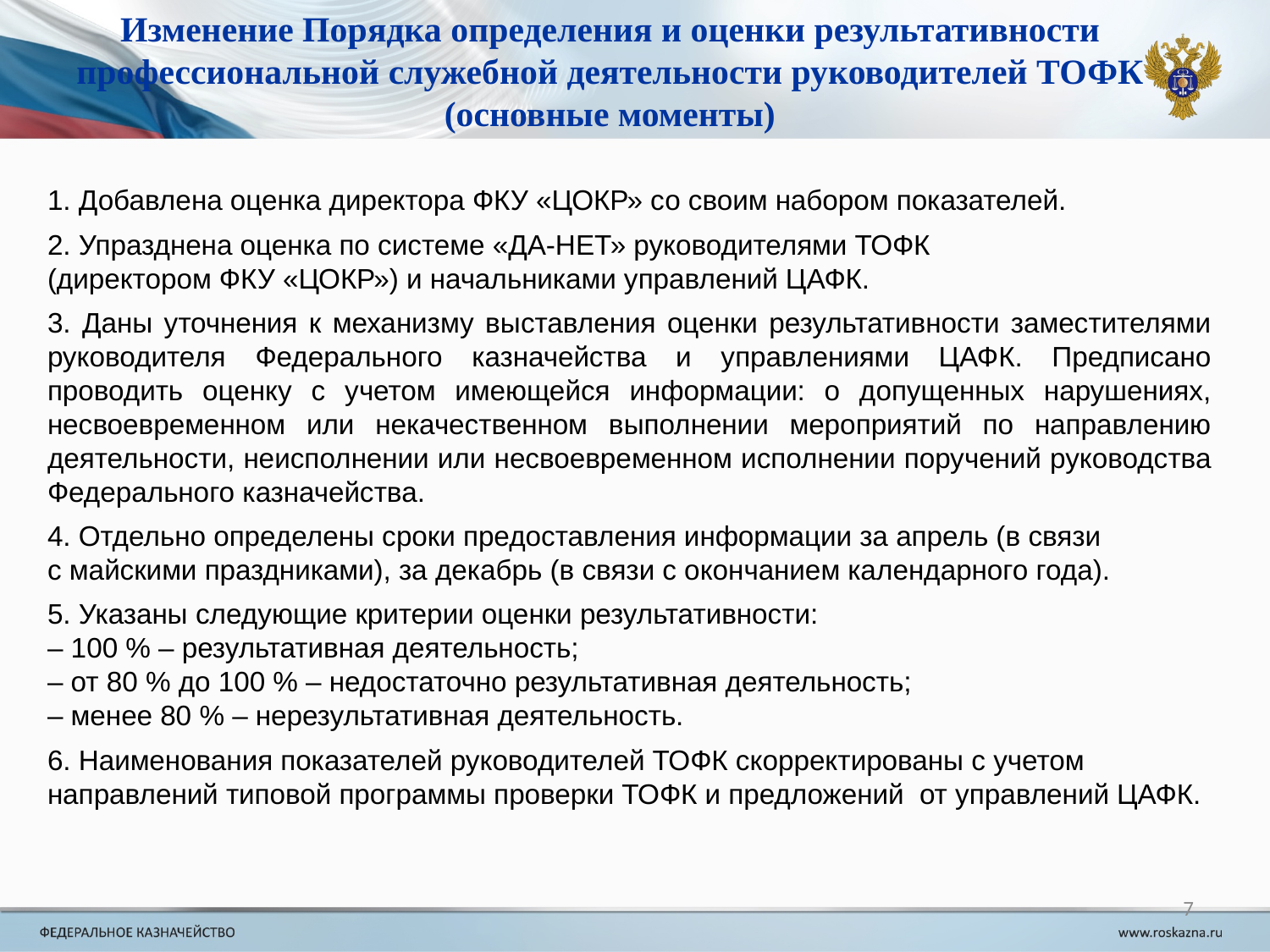

Изменение Порядка определения и оценки результативности профессиональной служебной деятельности руководителей ТОФК (основные моменты)
1. Добавлена оценка директора ФКУ «ЦОКР» со своим набором показателей.
2. Упразднена оценка по системе «ДА-НЕТ» руководителями ТОФК
(директором ФКУ «ЦОКР») и начальниками управлений ЦАФК.
3. Даны уточнения к механизму выставления оценки результативности заместителями руководителя Федерального казначейства и управлениями ЦАФК. Предписано проводить оценку с учетом имеющейся информации: о допущенных нарушениях, несвоевременном или некачественном выполнении мероприятий по направлению деятельности, неисполнении или несвоевременном исполнении поручений руководства Федерального казначейства.
4. Отдельно определены сроки предоставления информации за апрель (в связи
с майскими праздниками), за декабрь (в связи с окончанием календарного года).
5. Указаны следующие критерии оценки результативности:
– 100 % – результативная деятельность;
– от 80 % до 100 % – недостаточно результативная деятельность;
– менее 80 % – нерезультативная деятельность.
6. Наименования показателей руководителей ТОФК скорректированы с учетом направлений типовой программы проверки ТОФК и предложений  от управлений ЦАФК.

7